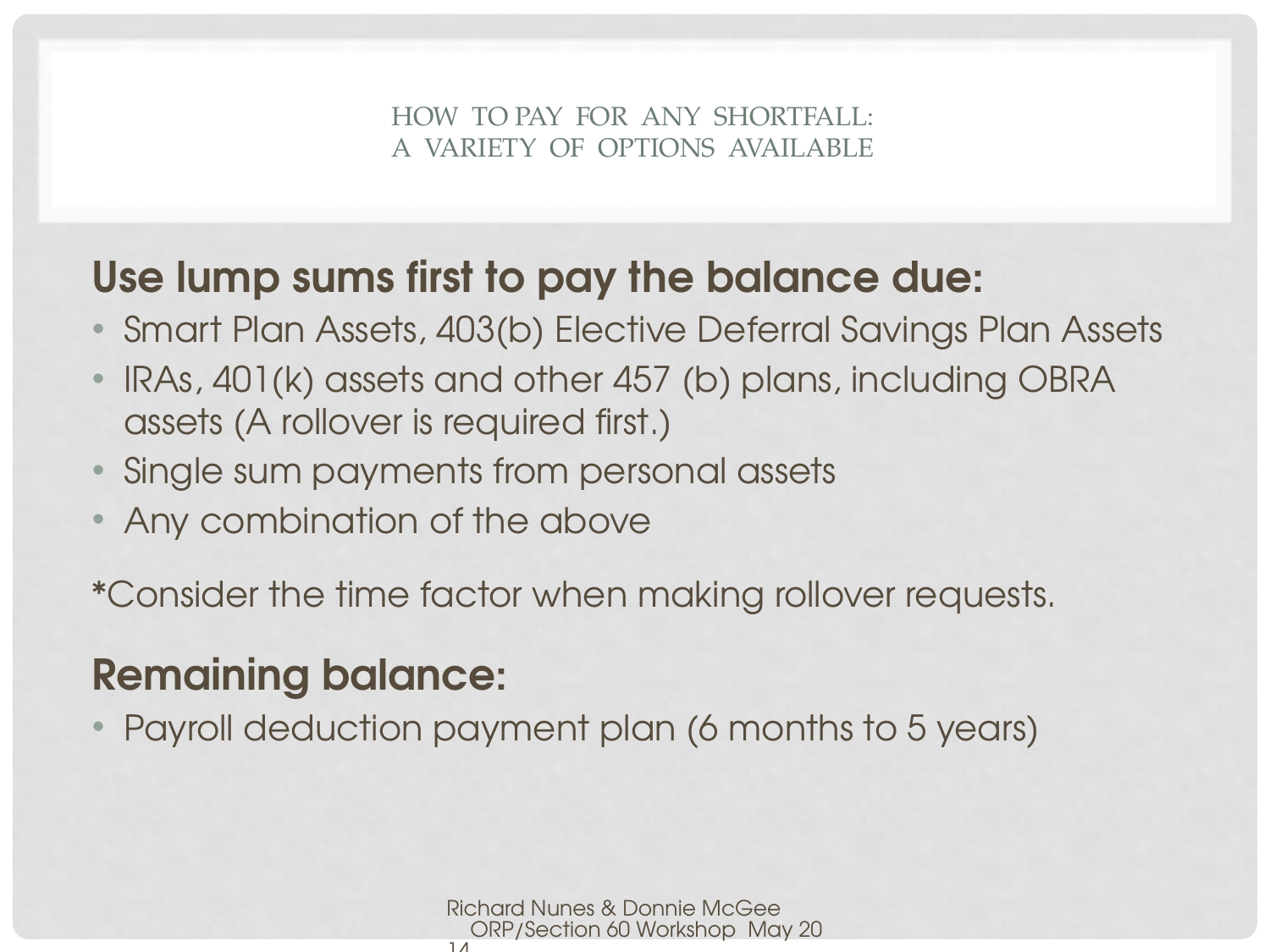

# How  to Pay  for  any  shortfall: A  variety  of  options  available
Use lump sums first to pay the balance due:
Smart Plan Assets, 403(b) Elective Deferral Savings Plan Assets
IRAs, 401(k) assets and other 457 (b) plans, including OBRA assets (A rollover is required first.)
Single sum payments from personal assets
Any combination of the above

*Consider the time factor when making rollover requests.

Remaining balance:
Payroll deduction payment plan (6 months to 5 years)
Richard Nunes & Donnie McGee           ORP/Section 60 Workshop  May 2014